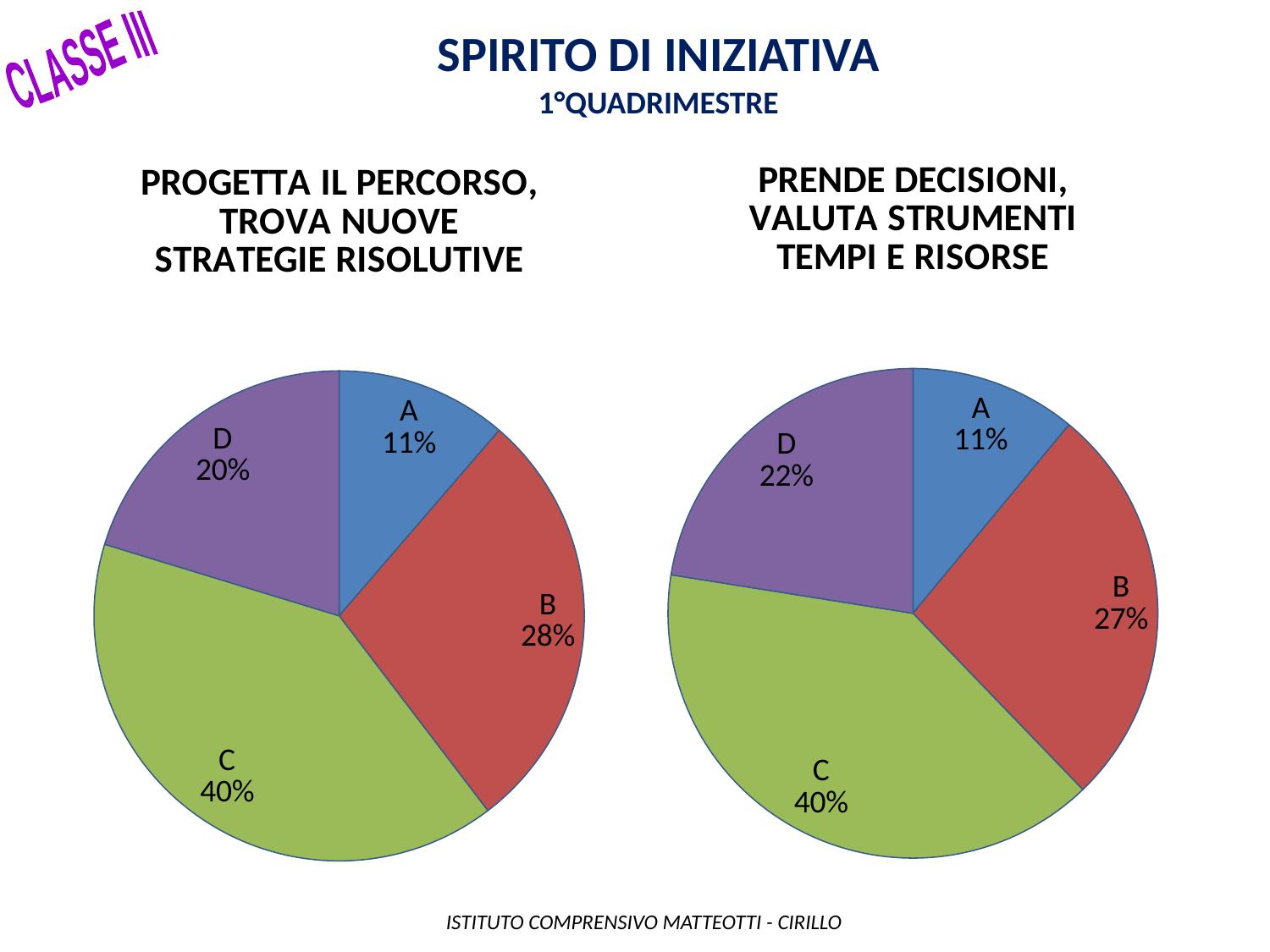

Spirito di iniziativa
1°QUADRIMESTRE
CLASSE III

### Chart: PRENDE DECISIONI, VALUTA STRUMENTI TEMPI E RISORSE

| Category |  |
|---|---|
| A | 23.0 |
| B | 56.0 |
| C | 83.0 |
| D | 47.0 |

### Chart: PROGETTA IL PERCORSO, TROVA NUOVE STRATEGIE RISOLUTIVE

| Category |  |
|---|---|
| A | 24.0 |
| B | 60.0 |
| C | 85.0 |
| D | 43.0 |
 ISTITUTO COMPRENSIVO MATTEOTTI - CIRILLO